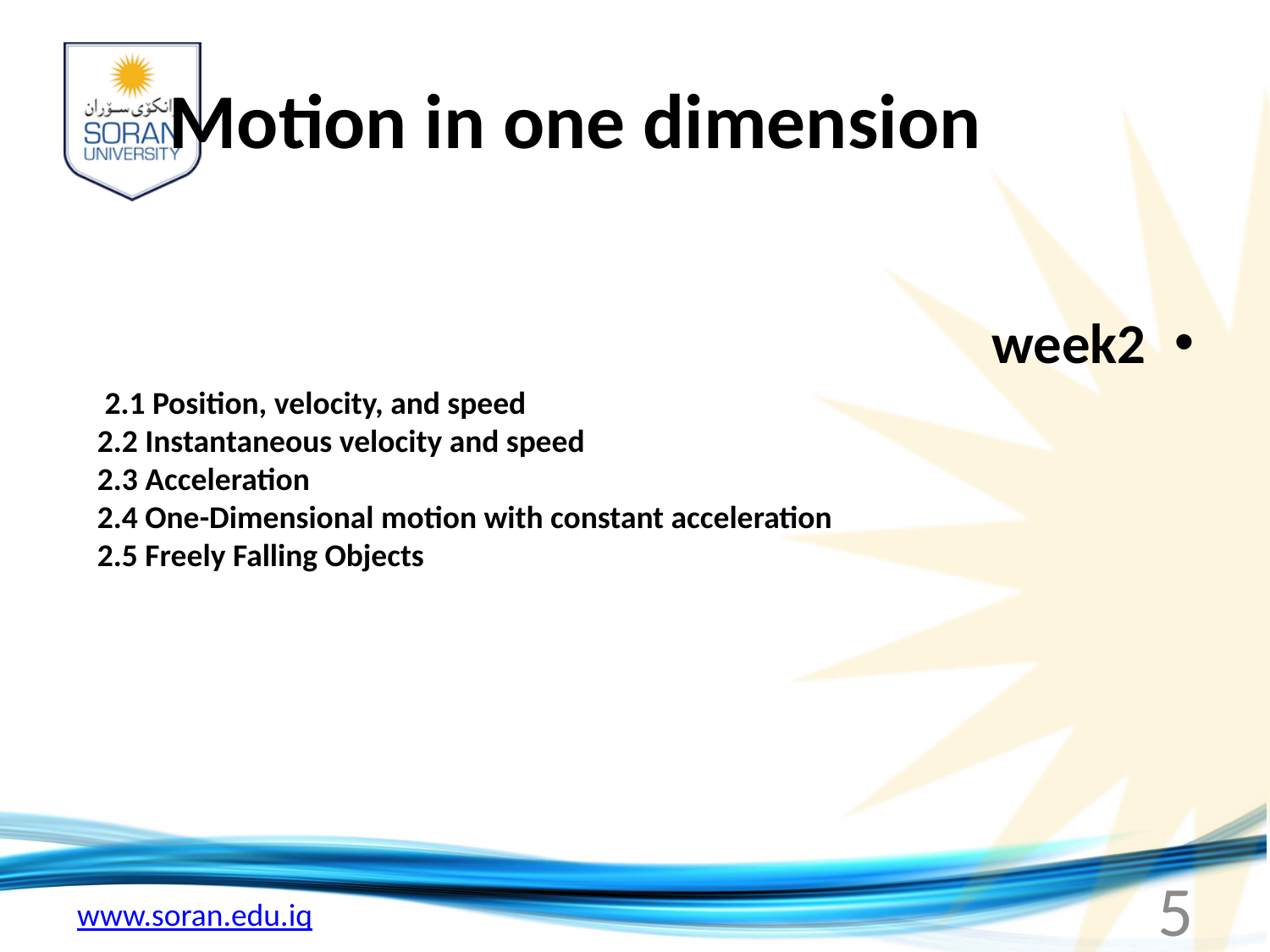

# Motion in one dimension

week2
 2.1 Position, velocity, and speed
2.2 Instantaneous velocity and speed
2.3 Acceleration
2.4 One-Dimensional motion with constant acceleration
2.5 Freely Falling Objects

5